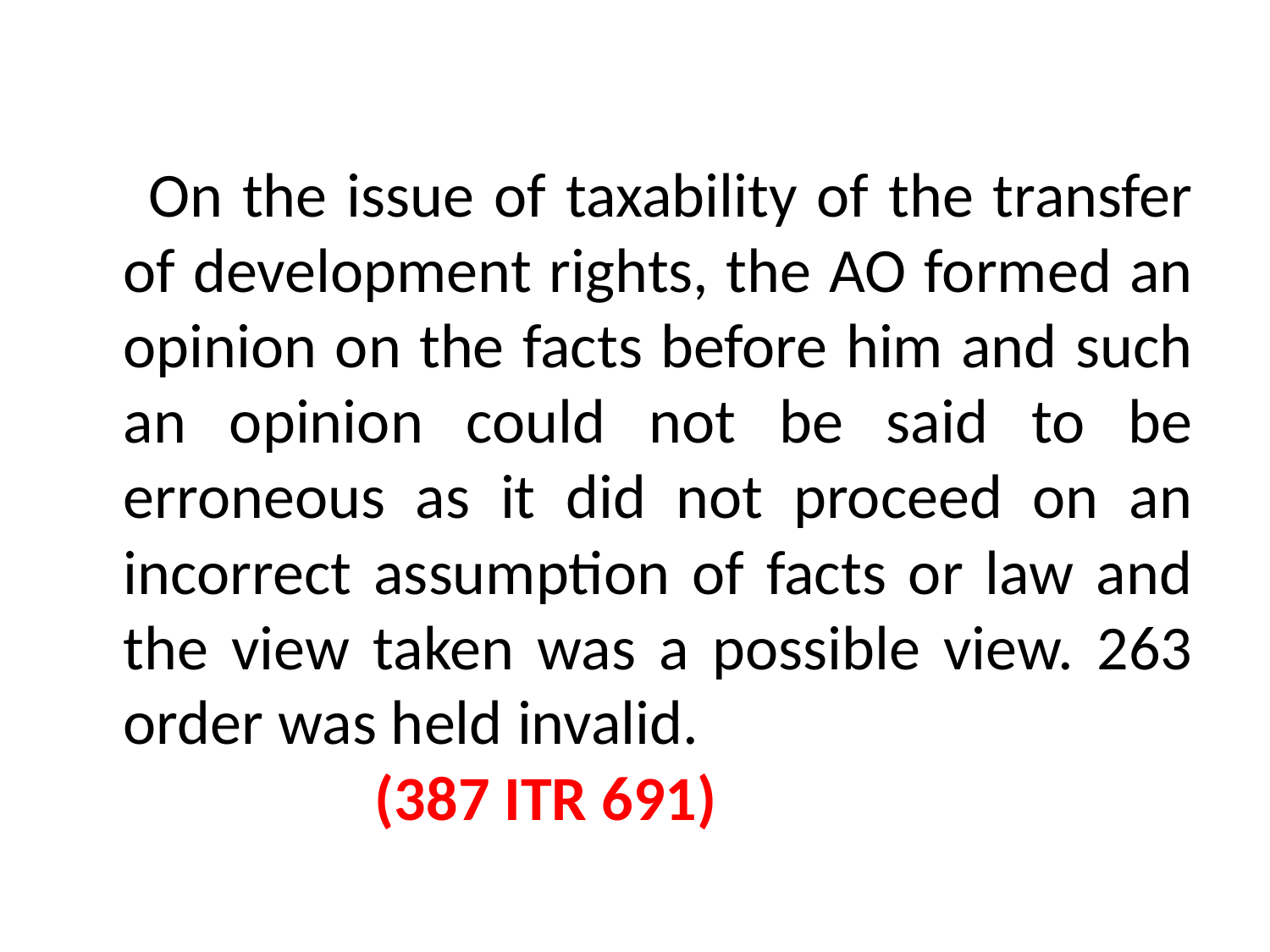

#
    On the issue of taxability of the transfer of development rights, the AO formed an opinion on the facts before him and such an opinion could not be said to be erroneous as it did not proceed on an incorrect assumption of facts or law and the view taken was a possible view. 263 order was held invalid.                                               					(387 ITR 691)